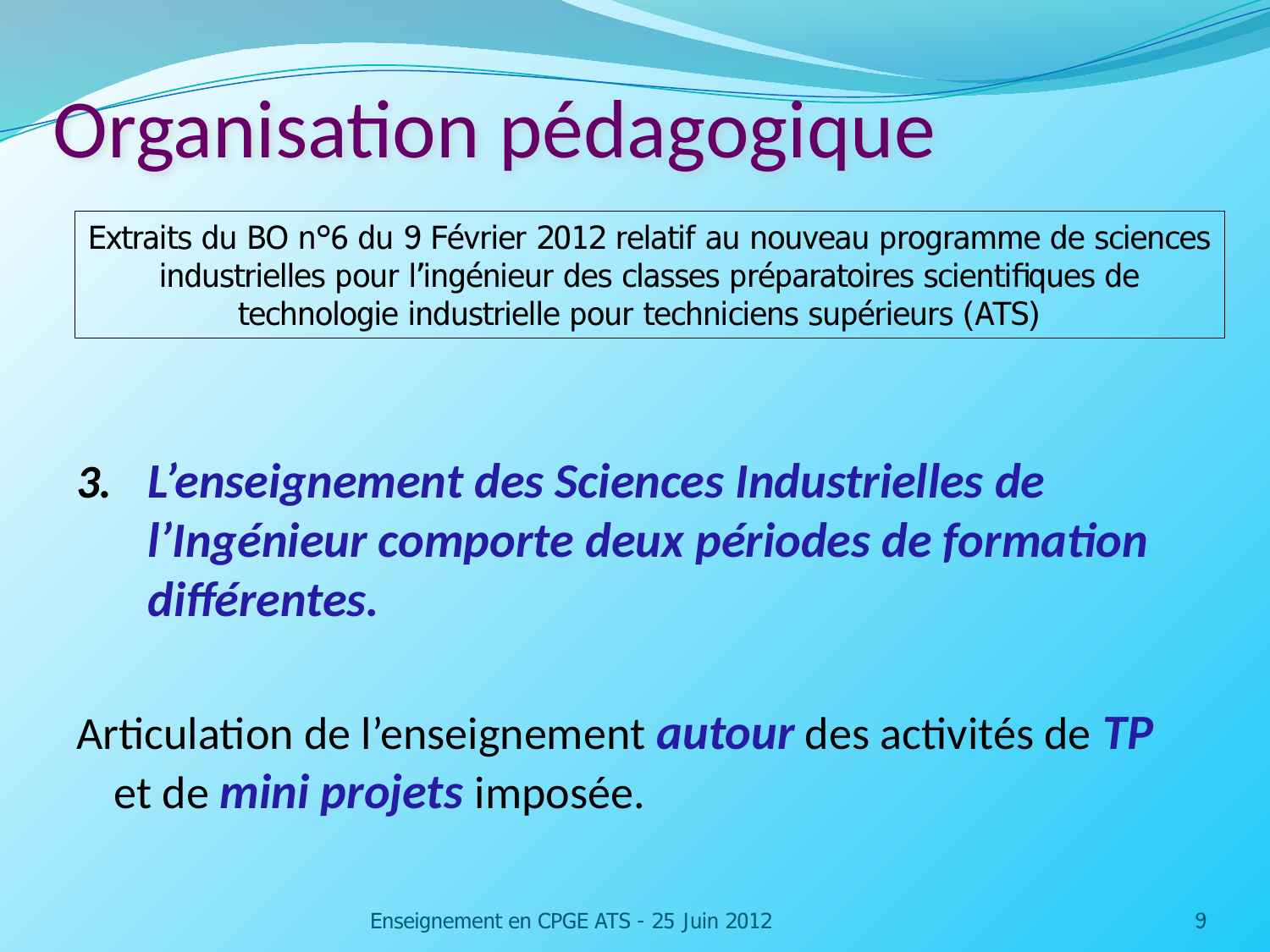

# Organisation pédagogique

Extraits du BO n°6 du 9 Février 2012 relatif au nouveau programme de sciences industrielles pour l’ingénieur des classes préparatoires scientifiques de technologie industrielle pour techniciens supérieurs (ATS)
L’enseignement des Sciences Industrielles de l’Ingénieur comporte deux périodes de formation différentes.

Articulation de l’enseignement autour des activités de TP et de mini projets imposée.
Enseignement en CPGE ATS - 25 Juin 2012
9